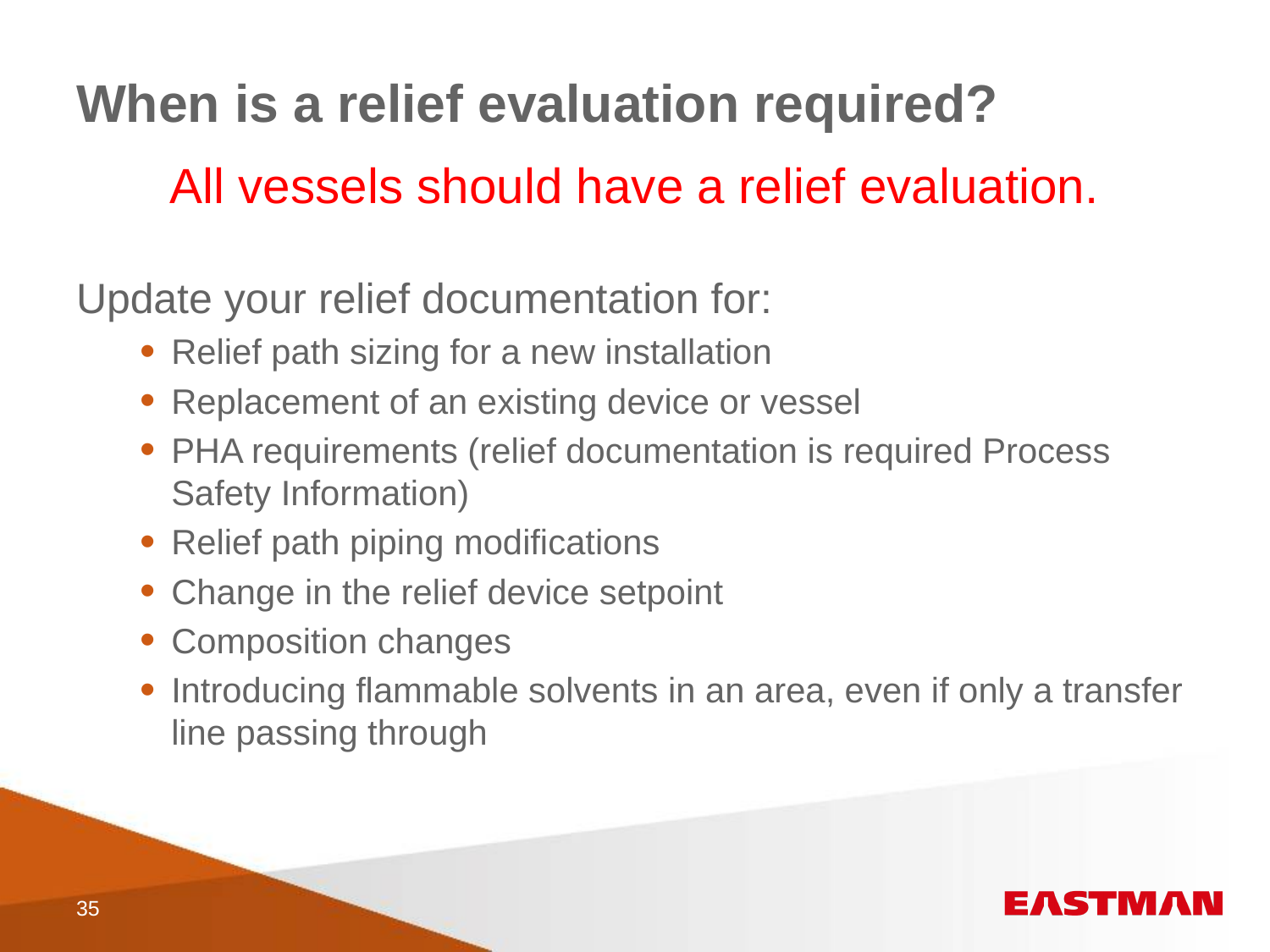

# When is a relief evaluation required?
All vessels should have a relief evaluation.

Update your relief documentation for:
Relief path sizing for a new installation
Replacement of an existing device or vessel
PHA requirements (relief documentation is required Process Safety Information)
Relief path piping modifications
Change in the relief device setpoint
Composition changes
Introducing flammable solvents in an area, even if only a transfer line passing through
35